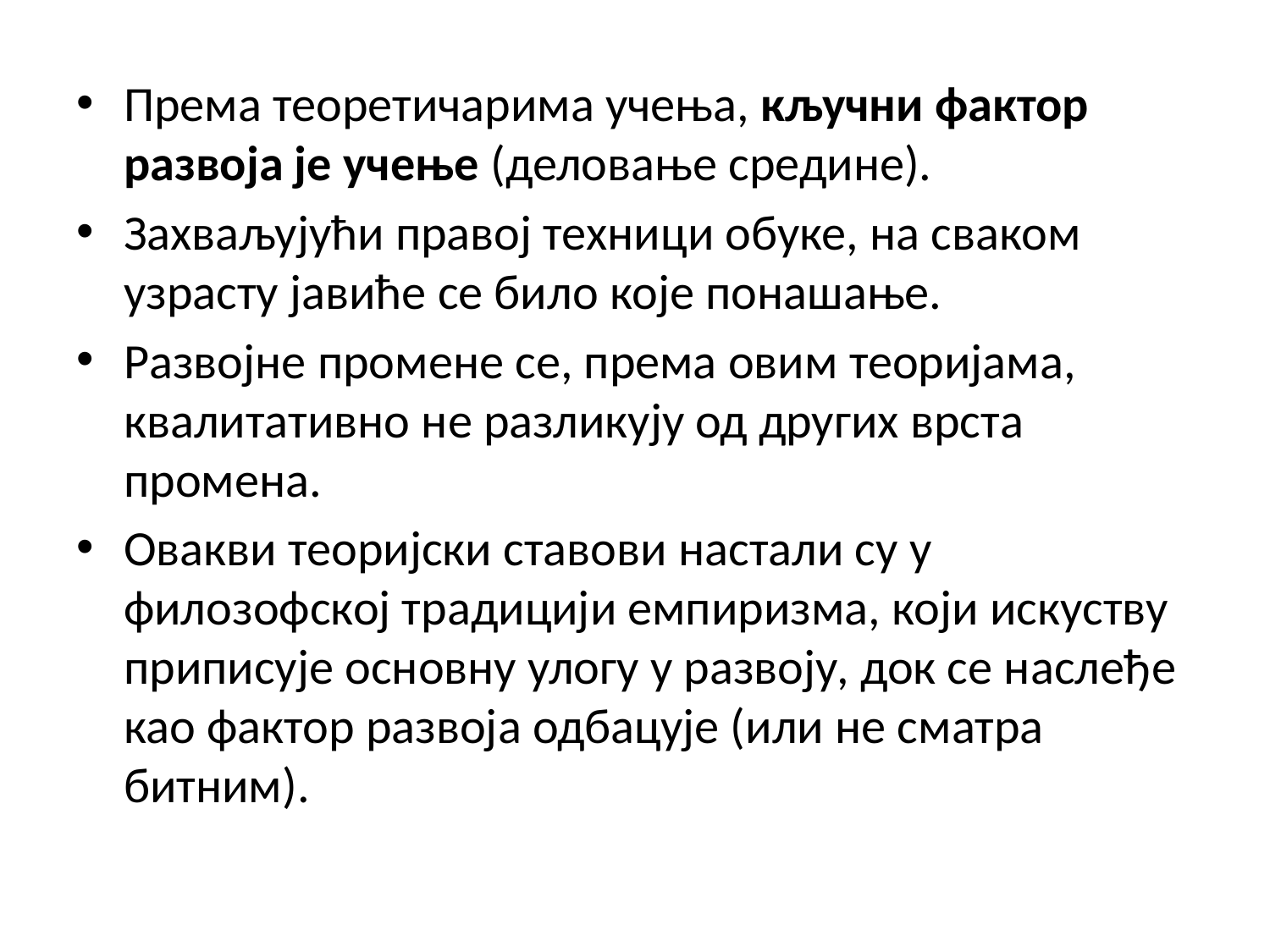

Према теоретичарима учења, кључни фактор развоја је учење (деловање средине).
Захваљујући правој техници обуке, на сваком узрасту јавиће се било које понашање.
Развојне промене се, према овим теоријама, квалитативно не разликују од других врста промена.
Овакви теоријски ставови настали су у филозофској традицији емпиризма, који искуству приписује основну улогу у развоју, док се наслеђе као фактор развоја одбацује (или не сматра битним).